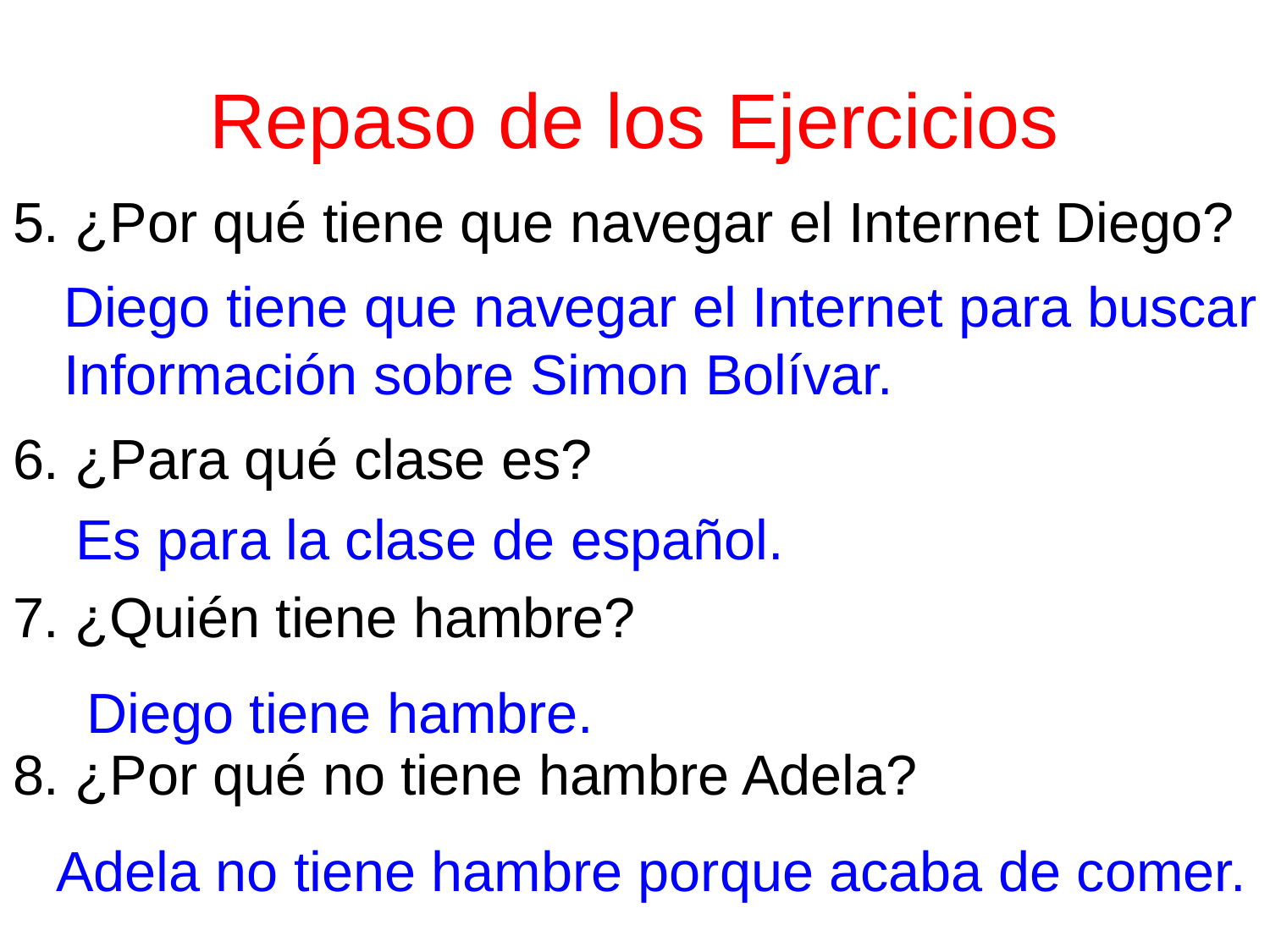

# Repaso de los Ejercicios
5. ¿Por qué tiene que navegar el Internet Diego?

6. ¿Para qué clase es?

7. ¿Quién tiene hambre?

8. ¿Por qué no tiene hambre Adela?
Diego tiene que navegar el Internet para buscar
Información sobre Simon Bolívar.
Es para la clase de español.
Diego tiene hambre.
Adela no tiene hambre porque acaba de comer.